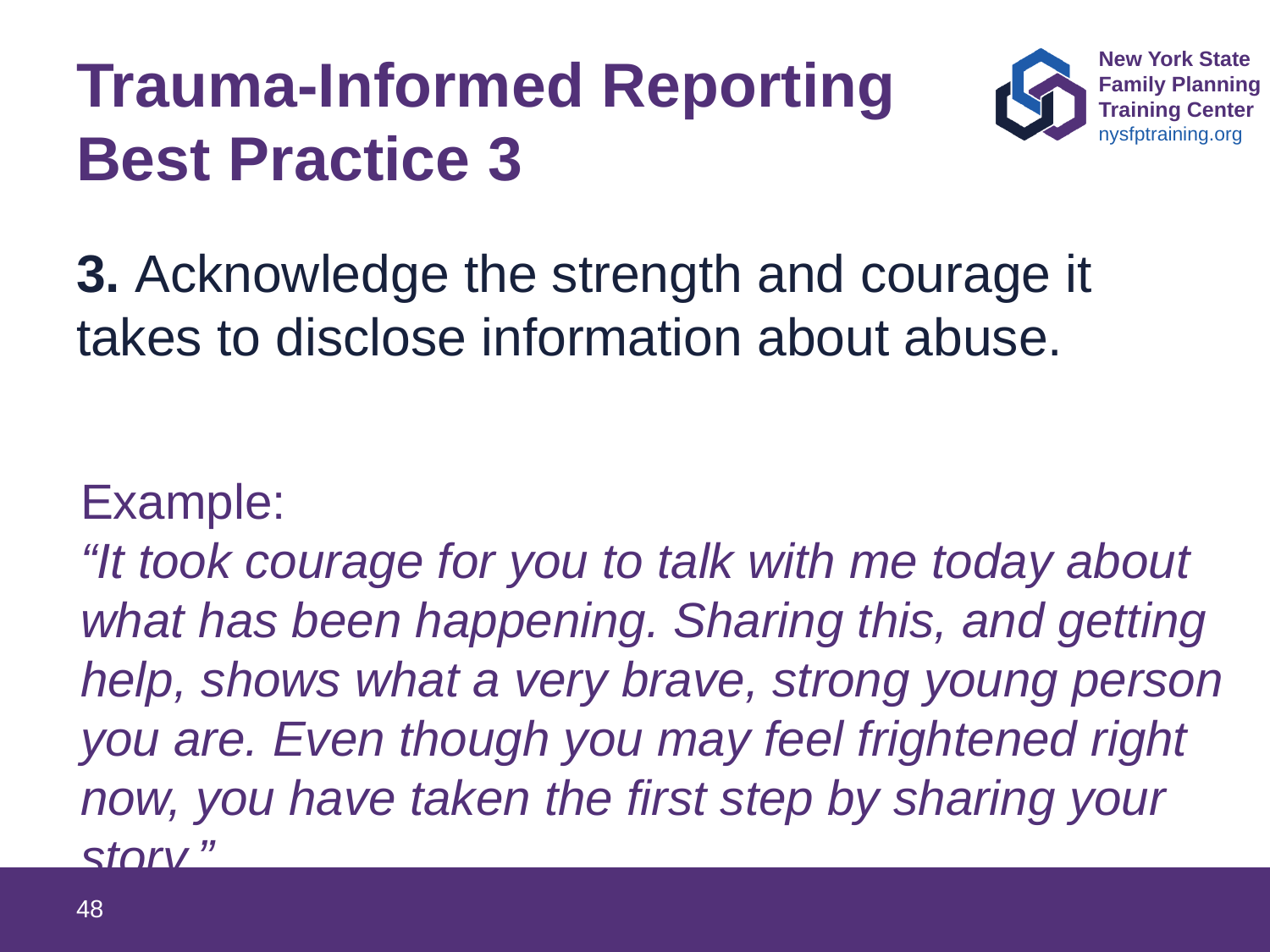

# Trauma-Informed Reporting Best Practice 3
3. Acknowledge the strength and courage it takes to disclose information about abuse.
Example:
“It took courage for you to talk with me today about what has been happening. Sharing this, and getting help, shows what a very brave, strong young person you are. Even though you may feel frightened right now, you have taken the first step by sharing your story.”
48